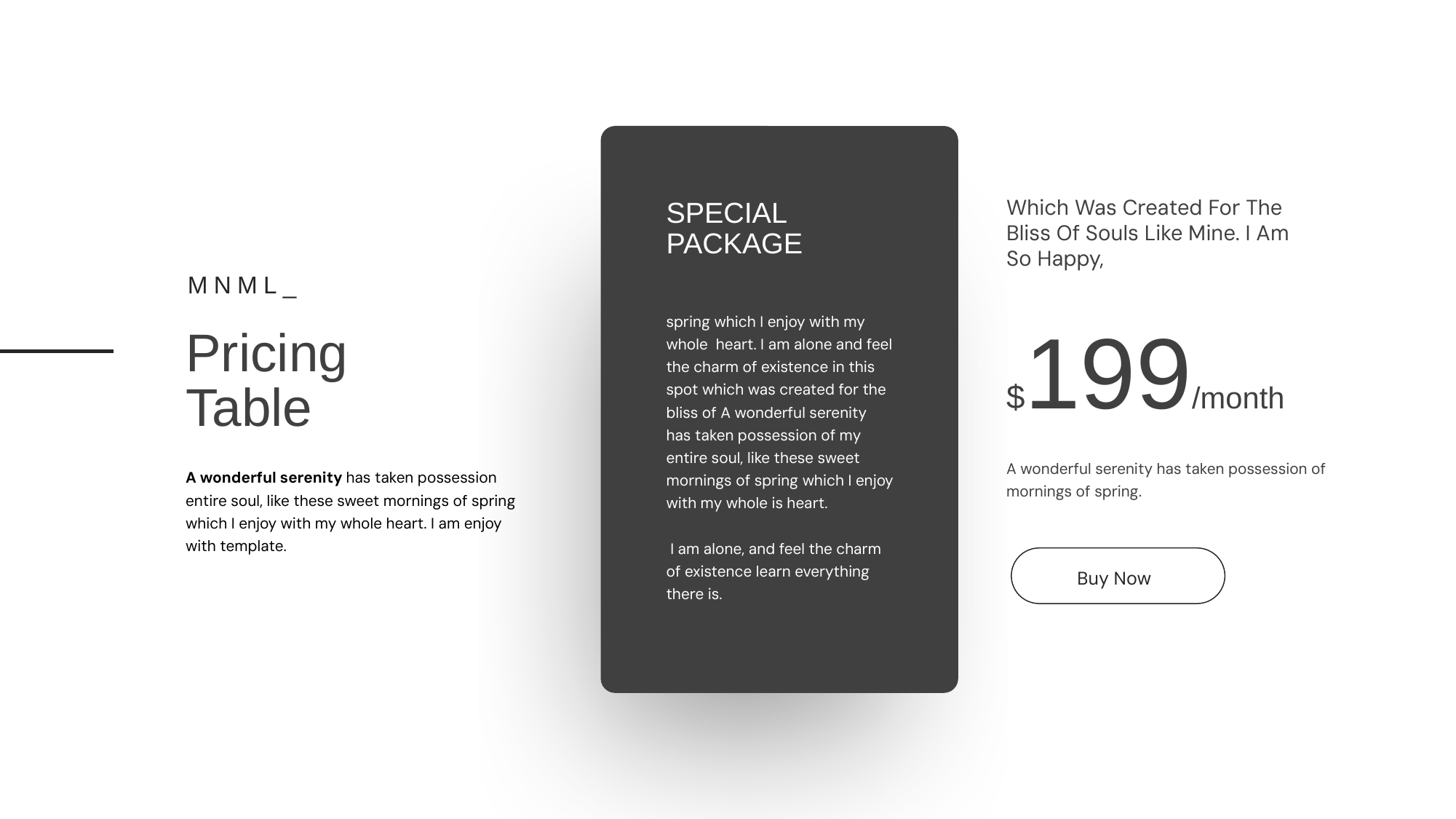

Which Was Created For The Bliss Of Souls Like Mine. I Am So Happy,
SPECIAL PACKAGE
Mnml_
spring which I enjoy with my whole  heart. I am alone and feel the charm of existence in this spot which was created for the bliss of A wonderful serenity has taken possession of my entire soul, like these sweet mornings of spring which I enjoy with my whole is heart.

 I am alone, and feel the charm of existence learn everything there is.
$199/month
Pricing
Table
A wonderful serenity has taken possession of
mornings of spring.
A wonderful serenity has taken possession entire soul, like these sweet mornings of spring which I enjoy with my whole heart. I am enjoy with template.

Buy Now